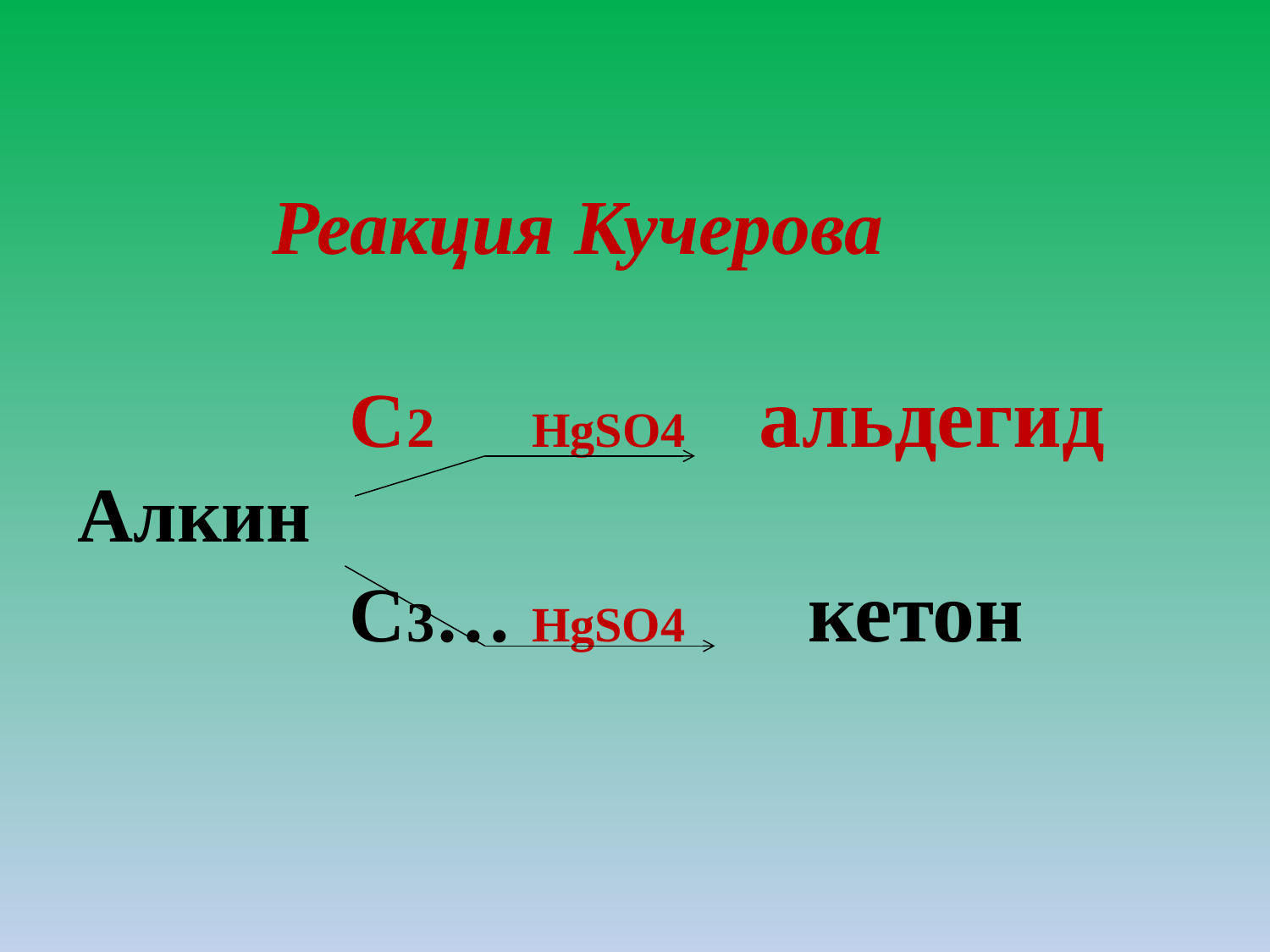

# Реакция Кучерова С2     НgSO4      альдегид Алкин С3… НgSO4          кетон